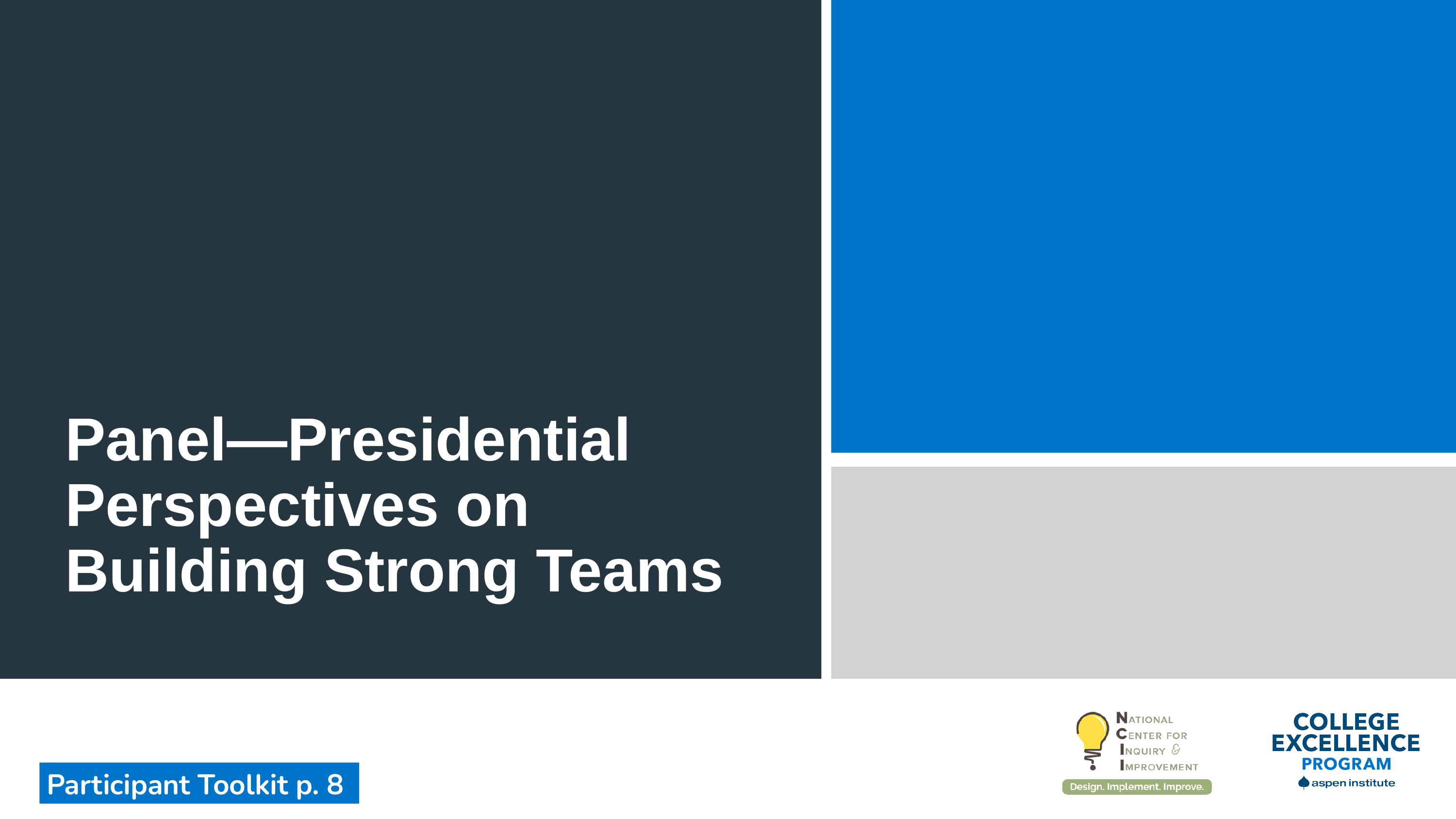

Panel—Presidential Perspectives on Building Strong Teams
Participant Toolkit p. 8